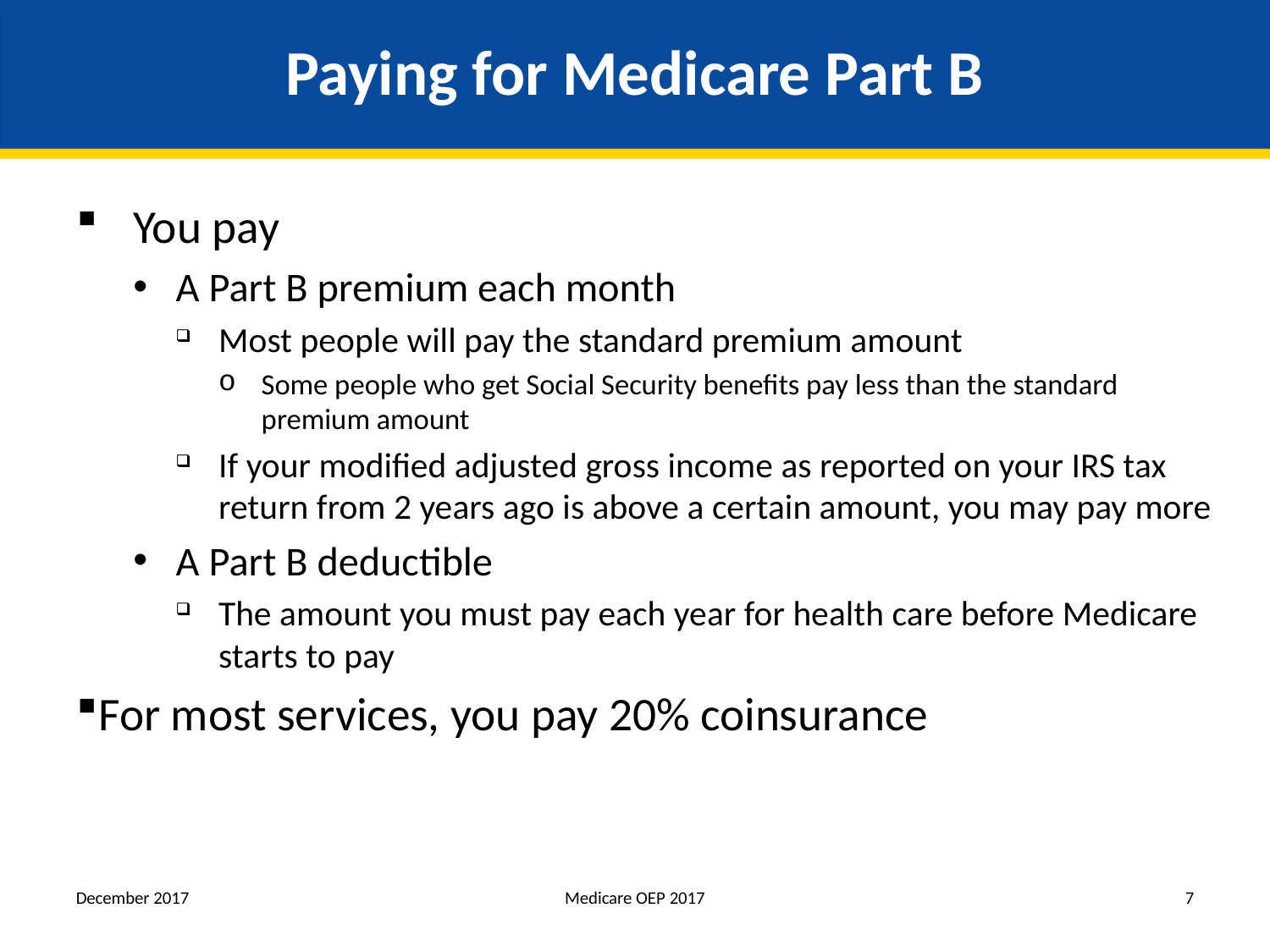

# Paying for Medicare Part B
You pay
A Part B premium each month
Most people will pay the standard premium amount
Some people who get Social Security benefits pay less than the standard premium amount
If your modified adjusted gross income as reported on your IRS tax return from 2 years ago is above a certain amount, you may pay more
A Part B deductible
The amount you must pay each year for health care before Medicare starts to pay
For most services, you pay 20% coinsurance

December 2017
Medicare OEP 2017
7